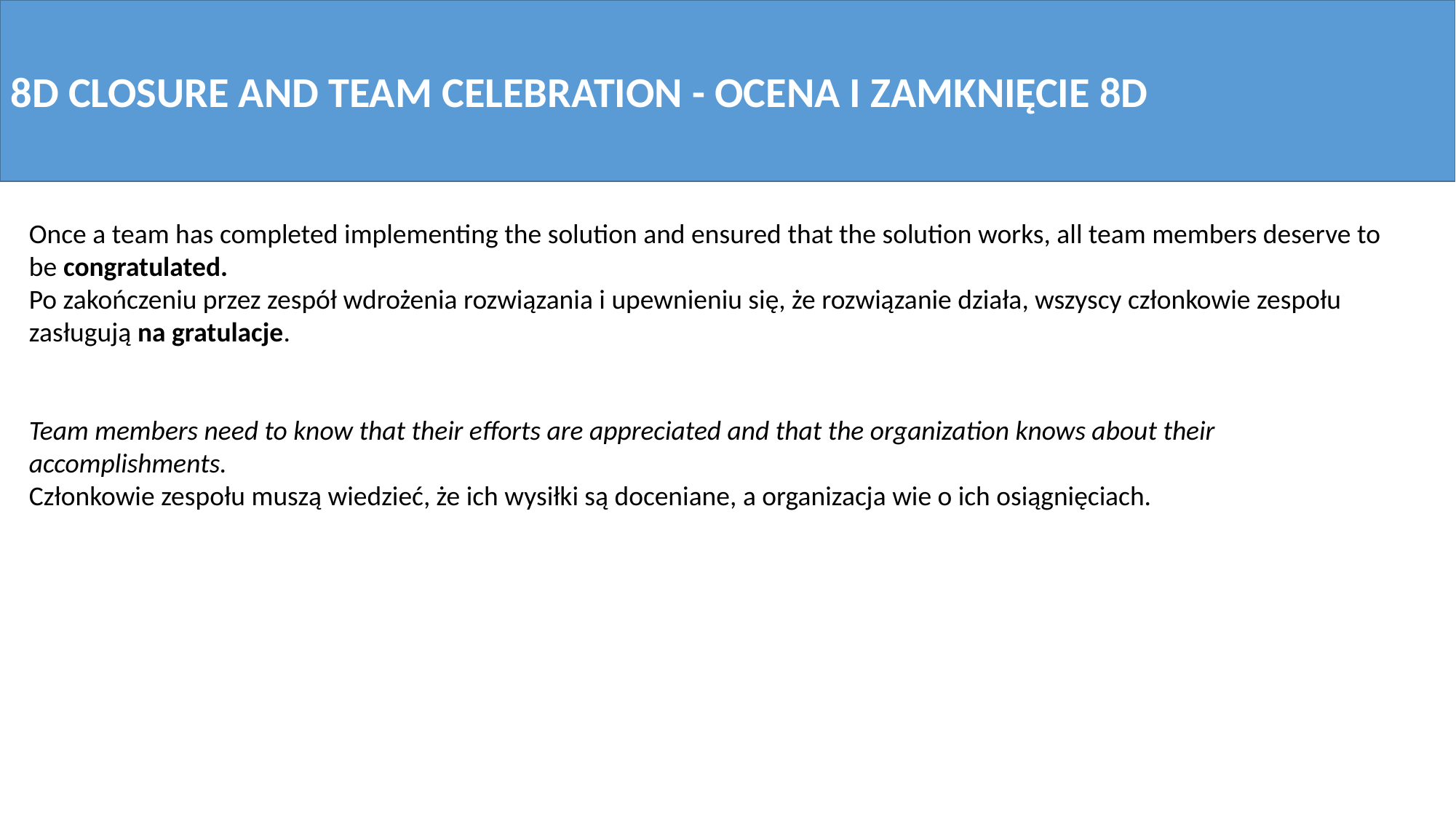

8D CLOSURE AND TEAM CELEBRATION - OCENA I ZAMKNIĘCIE 8D
Once a team has completed implementing the solution and ensured that the solution works, all team members deserve to be congratulated.
Po zakończeniu przez zespół wdrożenia rozwiązania i upewnieniu się, że rozwiązanie działa, wszyscy członkowie zespołu zasługują na gratulacje.

Team members need to know that their efforts are appreciated and that the organization knows about their accomplishments.
Członkowie zespołu muszą wiedzieć, że ich wysiłki są doceniane, a organizacja wie o ich osiągnięciach.